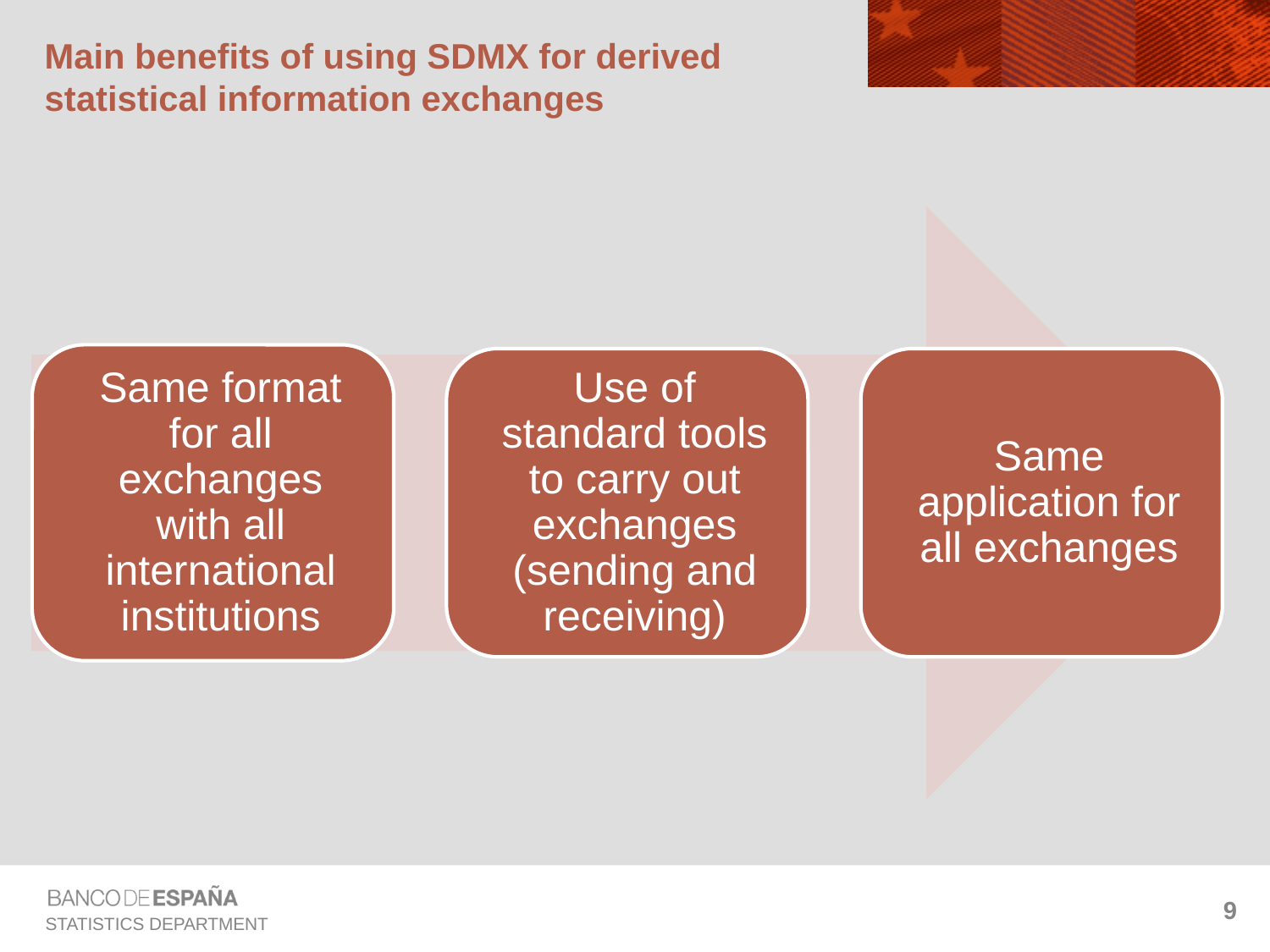

# Main benefits of using SDMX for derived statistical information exchanges
Same format for all exchanges with all international institutions
Use of standard tools to carry out exchanges (sending and receiving)
Same application for all exchanges
9